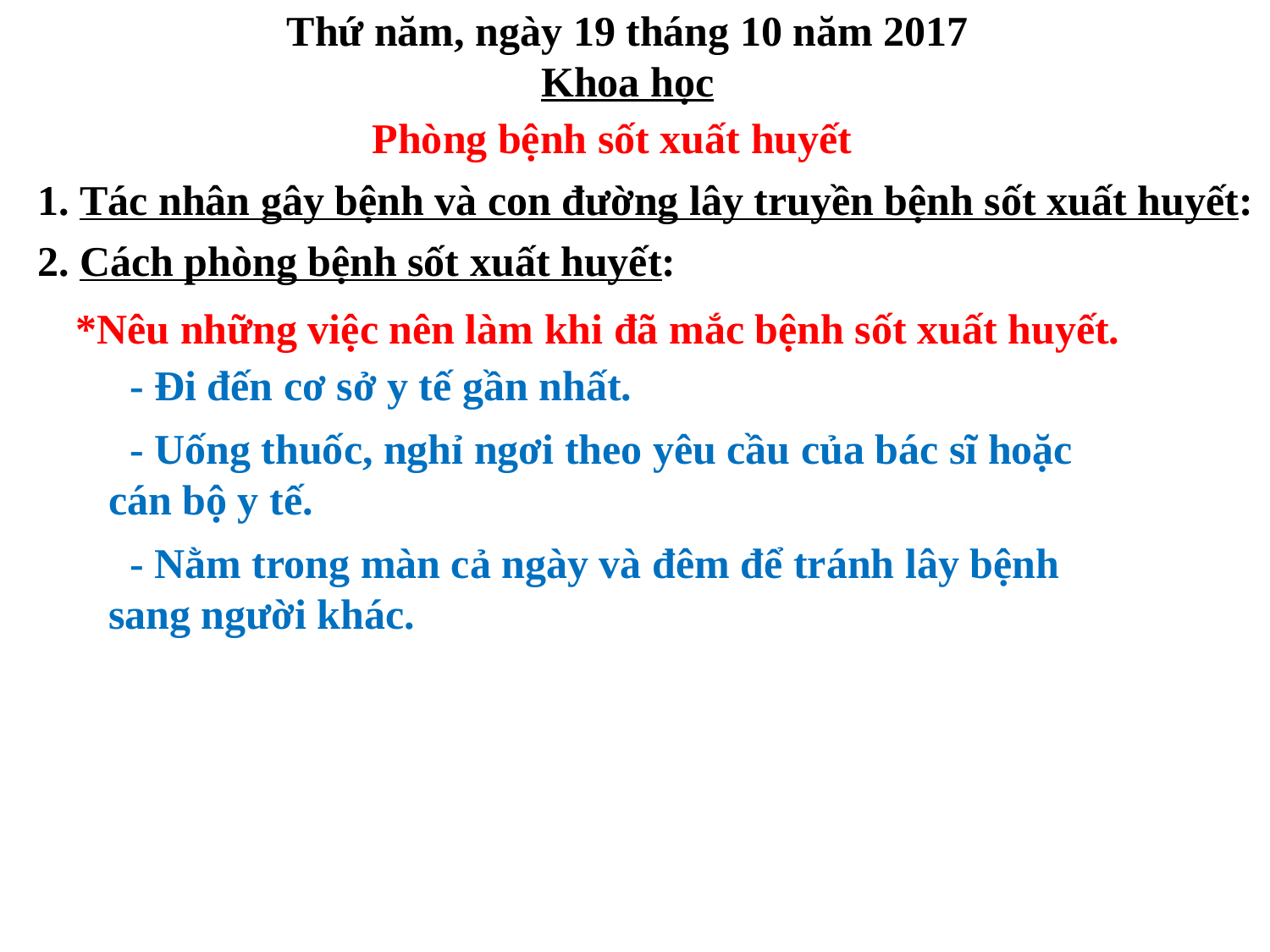

Thứ năm, ngày 19 tháng 10 năm 2017
Khoa học

  Phòng bệnh sốt xuất huyết
1. Tác nhân gây bệnh và con đường lây truyền bệnh sốt xuất huyết:
2. Cách phòng bệnh sốt xuất huyết:
*Nêu những việc nên làm khi đã mắc bệnh sốt xuất huyết.
  - Đi đến cơ sở y tế gần nhất.
  - Uống thuốc, nghỉ ngơi theo yêu cầu của bác sĩ hoặc cán bộ y tế.
  - Nằm trong màn cả ngày và đêm để tránh lây bệnh sang người khác.